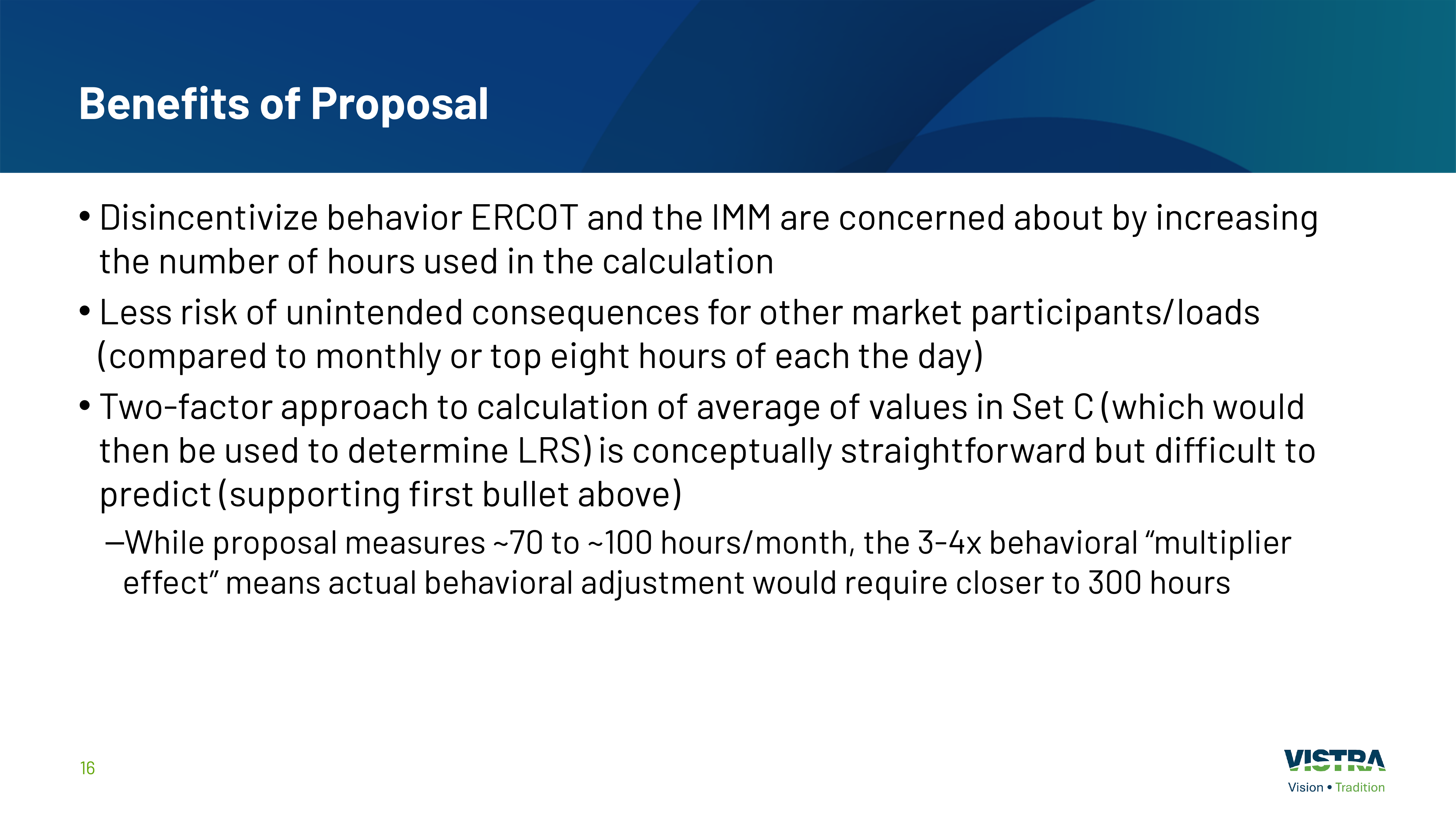

# Benefits of Proposal
Disincentivize behavior ERCOT and the IMM are concerned about by increasing the number of hours used in the calculation
Less risk of unintended consequences for other market participants/loads (compared to monthly or top eight hours of each the day)
Two-factor approach to calculation of average of values in Set C (which would then be used to determine LRS) is conceptually straightforward but difficult to predict (supporting first bullet above)
While proposal measures ~70 to ~100 hours/month, the 3-4x behavioral “multiplier effect” means actual behavioral adjustment would require closer to 300 hours